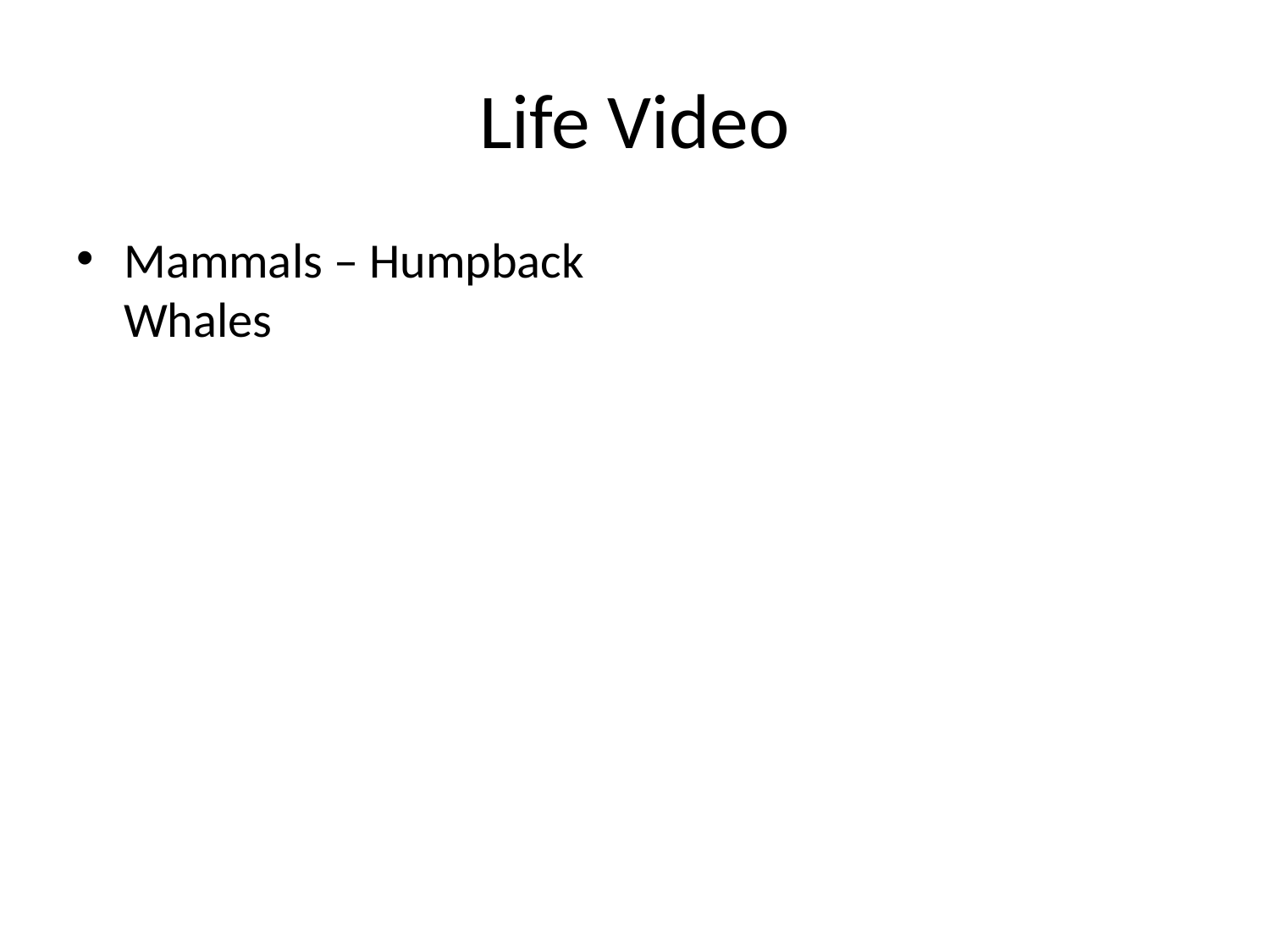

# Life Video
Mammals – Humpback Whales